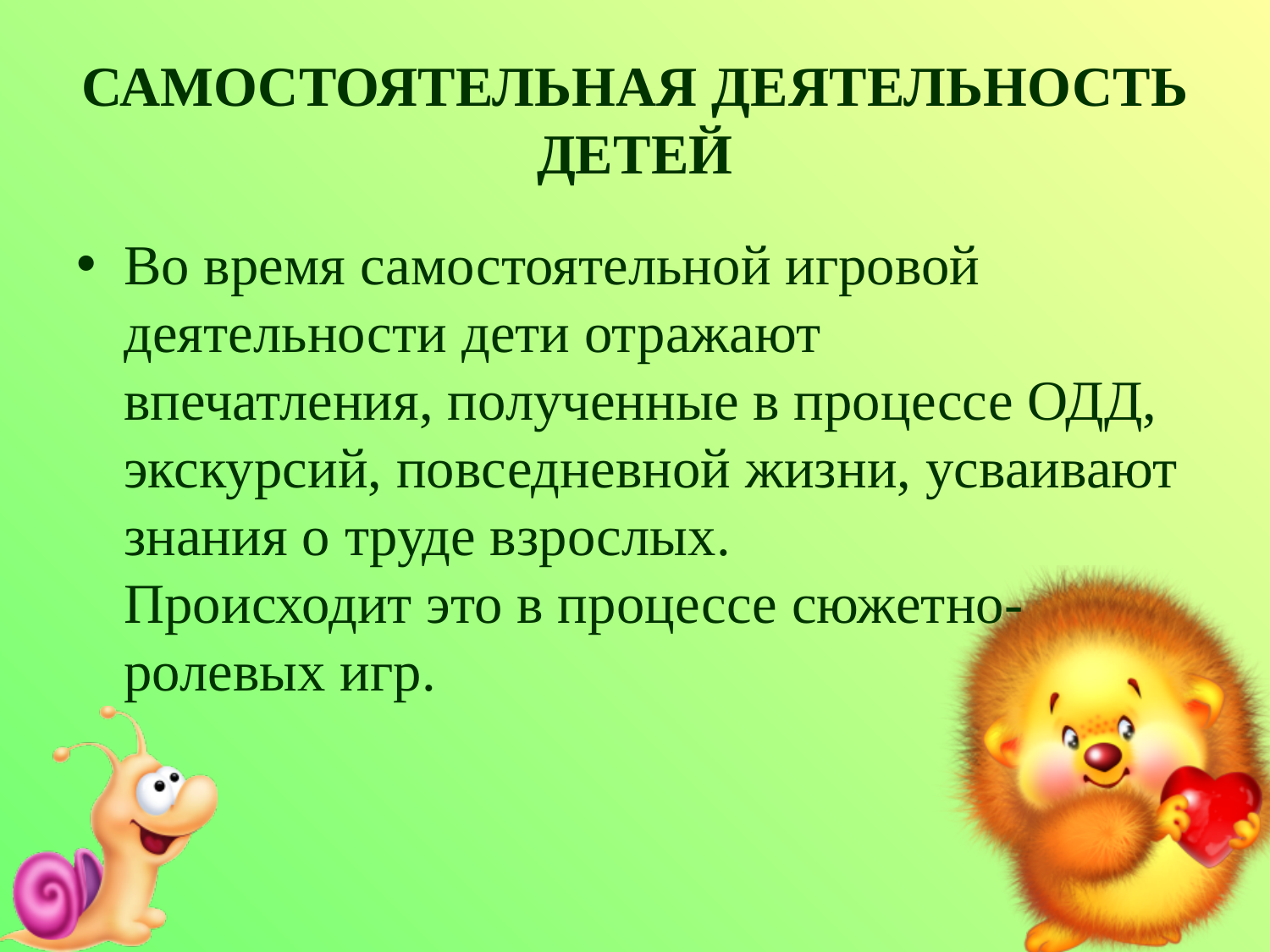

# САМОСТОЯТЕЛЬНАЯ ДЕЯТЕЛЬНОСТЬ ДЕТЕЙ
Во время самостоятельной игровой деятельности дети отражают
впечатления, полученные в процессе ОДД, экскурсий, повседневной жизни, усваивают знания о труде взрослых.
Происходит это в процессе сюжетно-ролевых игр.